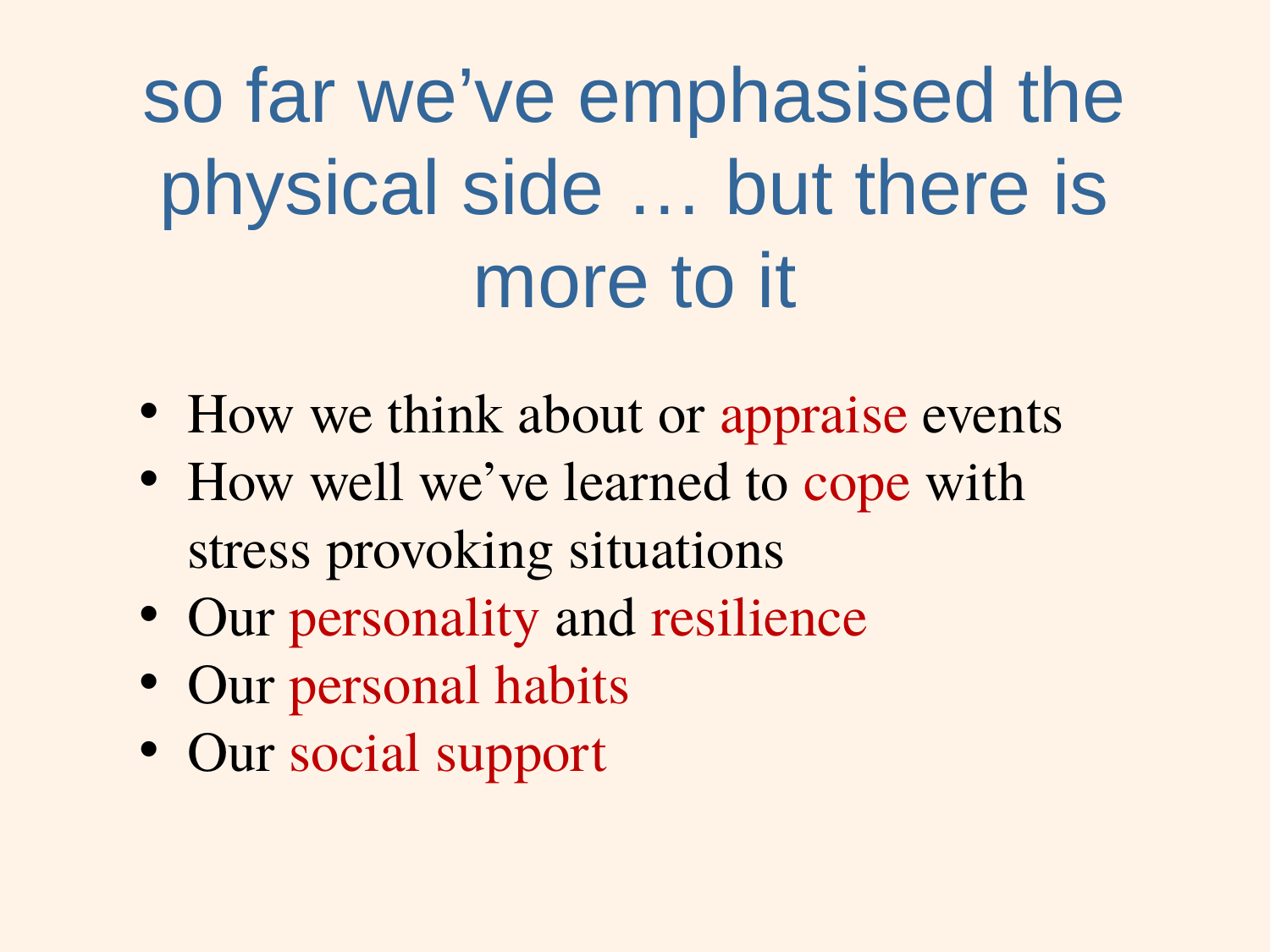

# so far we’ve emphasised the physical side … but there is more to it
How we think about or appraise events
How well we’ve learned to cope with stress provoking situations
Our personality and resilience
Our personal habits
Our social support